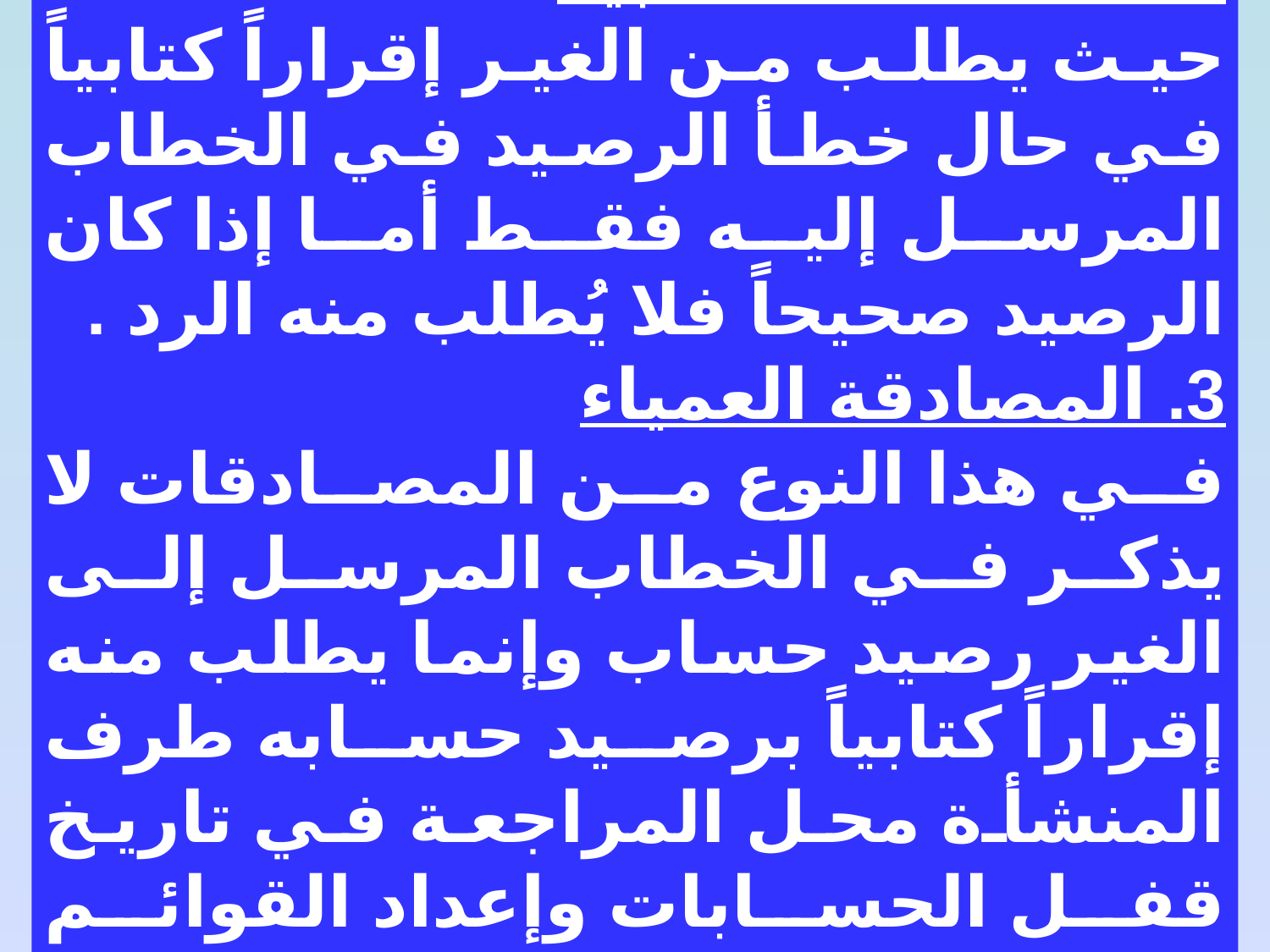

2. المصادقة السلبية
حيث يطلب من الغير إقراراً كتابياً في حال خطأ الرصيد في الخطاب المرسل إليه فقط أما إذا كان الرصيد صحيحاً فلا يُطلب منه الرد .
3. المصادقة العمياء
في هذا النوع من المصادقات لا يذكر في الخطاب المرسل إلى الغير رصيد حساب وإنما يطلب منه إقراراً كتابياً برصيد حسابه طرف المنشأة محل المراجعة في تاريخ قفل الحسابات وإعداد القوائم المالية .